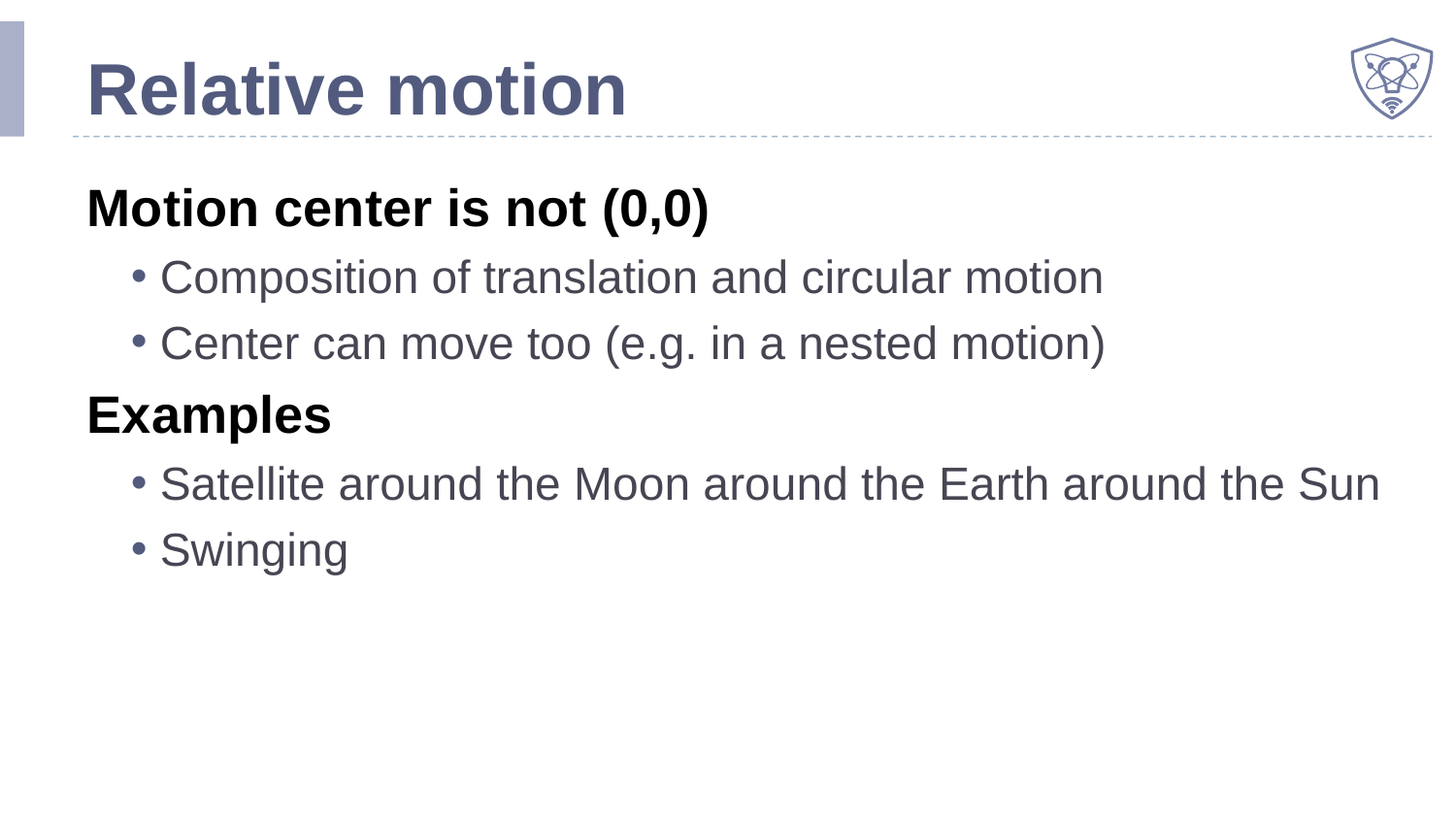

# Relative motion
Motion center is not (0,0)
Composition of translation and circular motion
Center can move too (e.g. in a nested motion)
Examples
Satellite around the Moon around the Earth around the Sun
Swinging